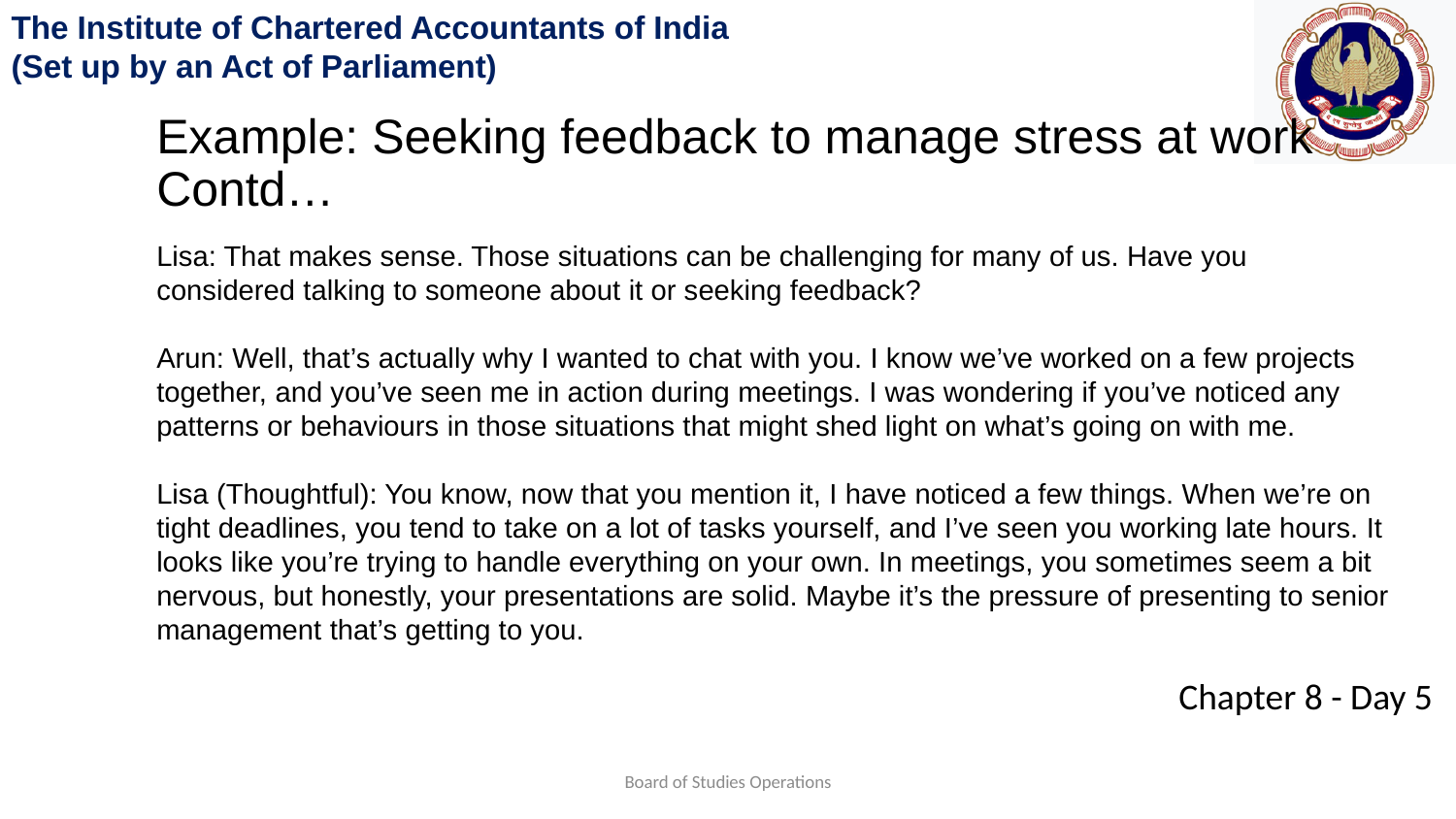

Example: Seeking feedback to manage stress at work Contd…
Lisa: That makes sense. Those situations can be challenging for many of us. Have you considered talking to someone about it or seeking feedback?

Arun: Well, that’s actually why I wanted to chat with you. I know we’ve worked on a few projects together, and you’ve seen me in action during meetings. I was wondering if you’ve noticed any patterns or behaviours in those situations that might shed light on what’s going on with me.

Lisa (Thoughtful): You know, now that you mention it, I have noticed a few things. When we’re on tight deadlines, you tend to take on a lot of tasks yourself, and I’ve seen you working late hours. It looks like you’re trying to handle everything on your own. In meetings, you sometimes seem a bit nervous, but honestly, your presentations are solid. Maybe it’s the pressure of presenting to senior management that’s getting to you.
Board of Studies Operations